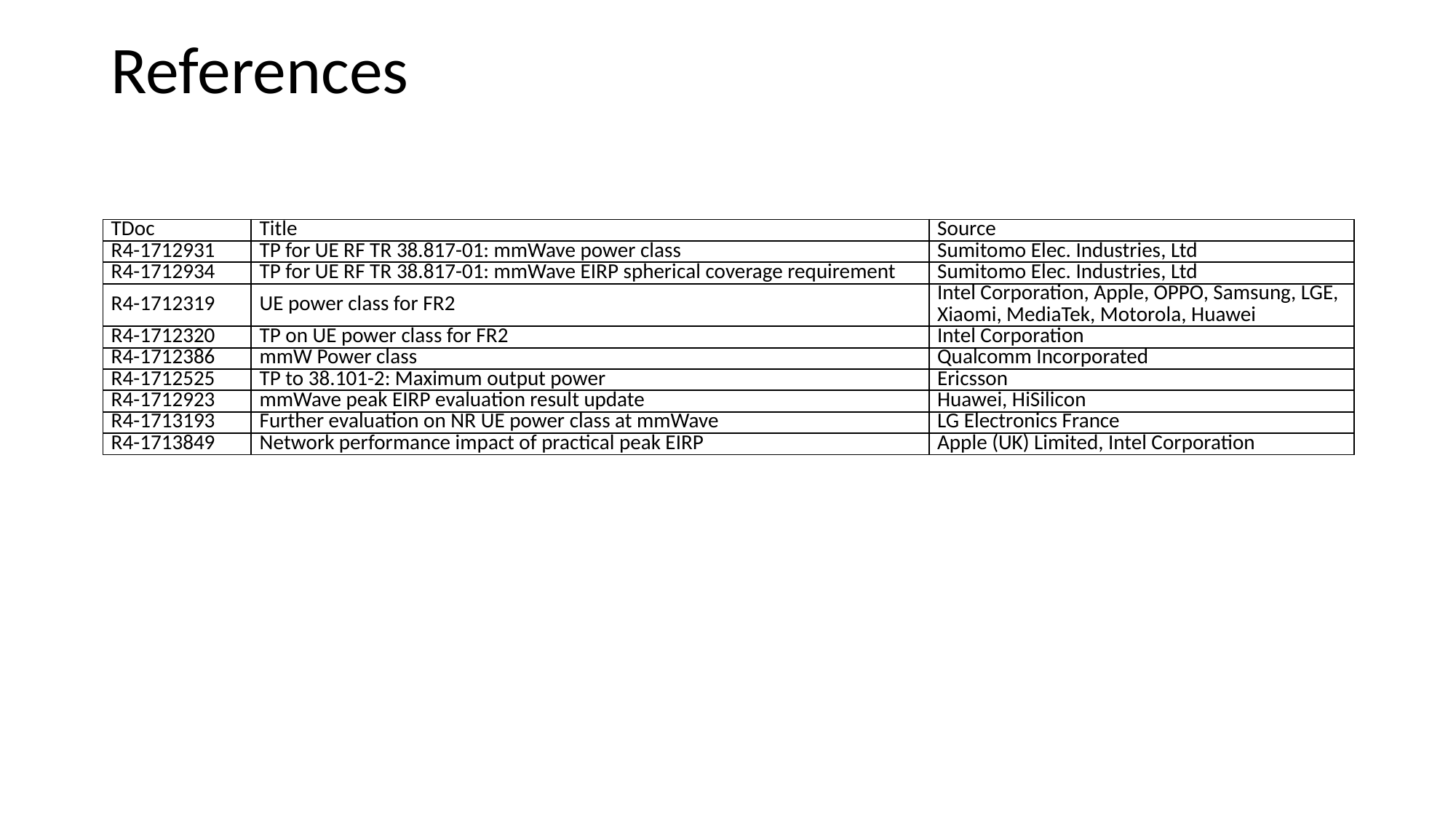

References
| TDoc | Title | Source |
| --- | --- | --- |
| R4-1712931 | TP for UE RF TR 38.817-01: mmWave power class | Sumitomo Elec. Industries, Ltd |
| R4-1712934 | TP for UE RF TR 38.817-01: mmWave EIRP spherical coverage requirement | Sumitomo Elec. Industries, Ltd |
| R4-1712319 | UE power class for FR2 | Intel Corporation, Apple, OPPO, Samsung, LGE, Xiaomi, MediaTek, Motorola, Huawei |
| R4-1712320 | TP on UE power class for FR2 | Intel Corporation |
| R4-1712386 | mmW Power class | Qualcomm Incorporated |
| R4-1712525 | TP to 38.101-2: Maximum output power | Ericsson |
| R4-1712923 | mmWave peak EIRP evaluation result update | Huawei, HiSilicon |
| R4-1713193 | Further evaluation on NR UE power class at mmWave | LG Electronics France |
| R4-1713849 | Network performance impact of practical peak EIRP | Apple (UK) Limited, Intel Corporation |